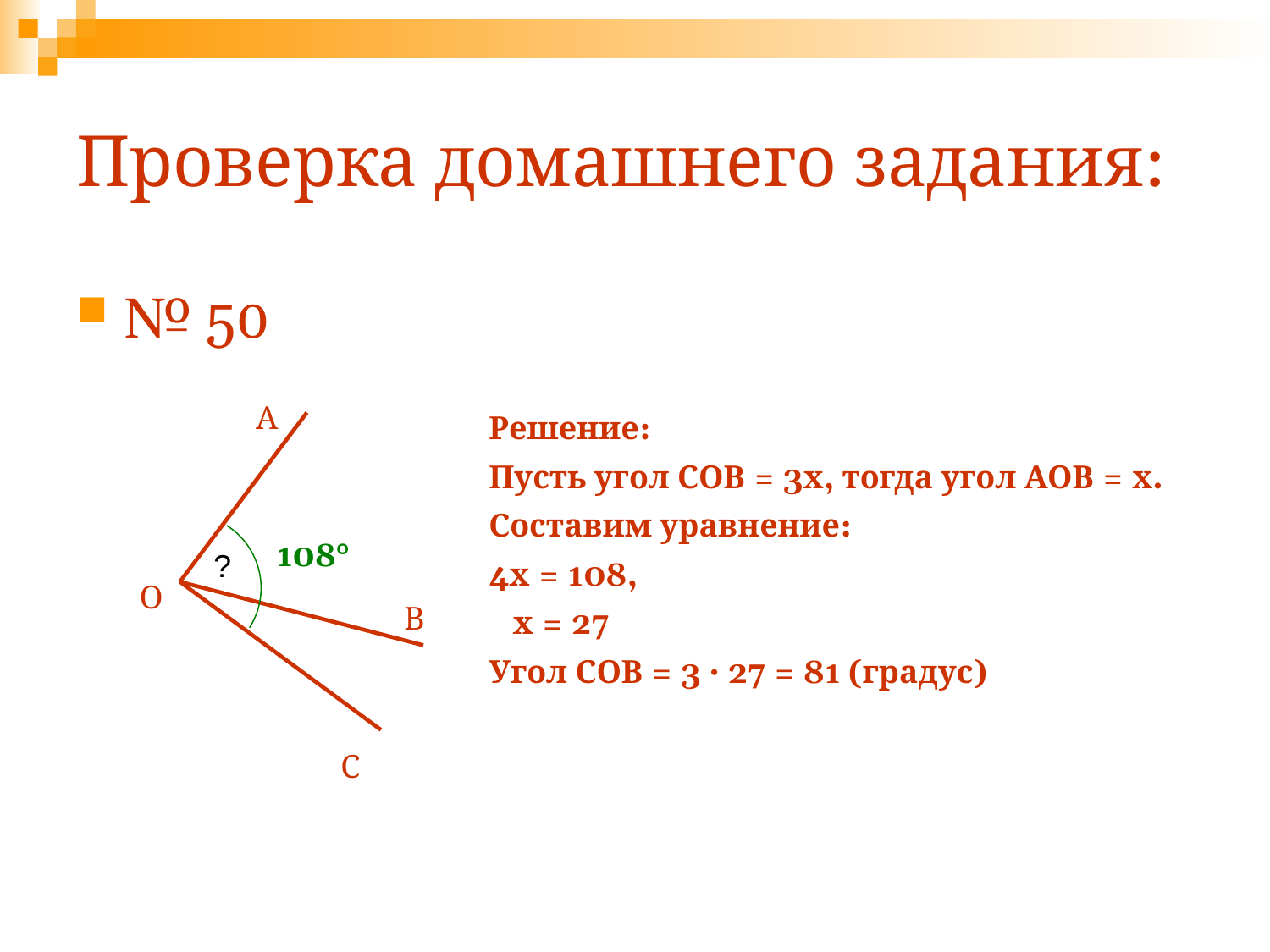

# Проверка домашнего задания:
№ 50

А
Решение:
Пусть угол СОВ = 3х, тогда угол АОВ = х.
Составим уравнение:
4х = 108,
   х = 27
Угол СОВ = 3 ∙ 27 = 81 (градус)

108°
?

О

В
С